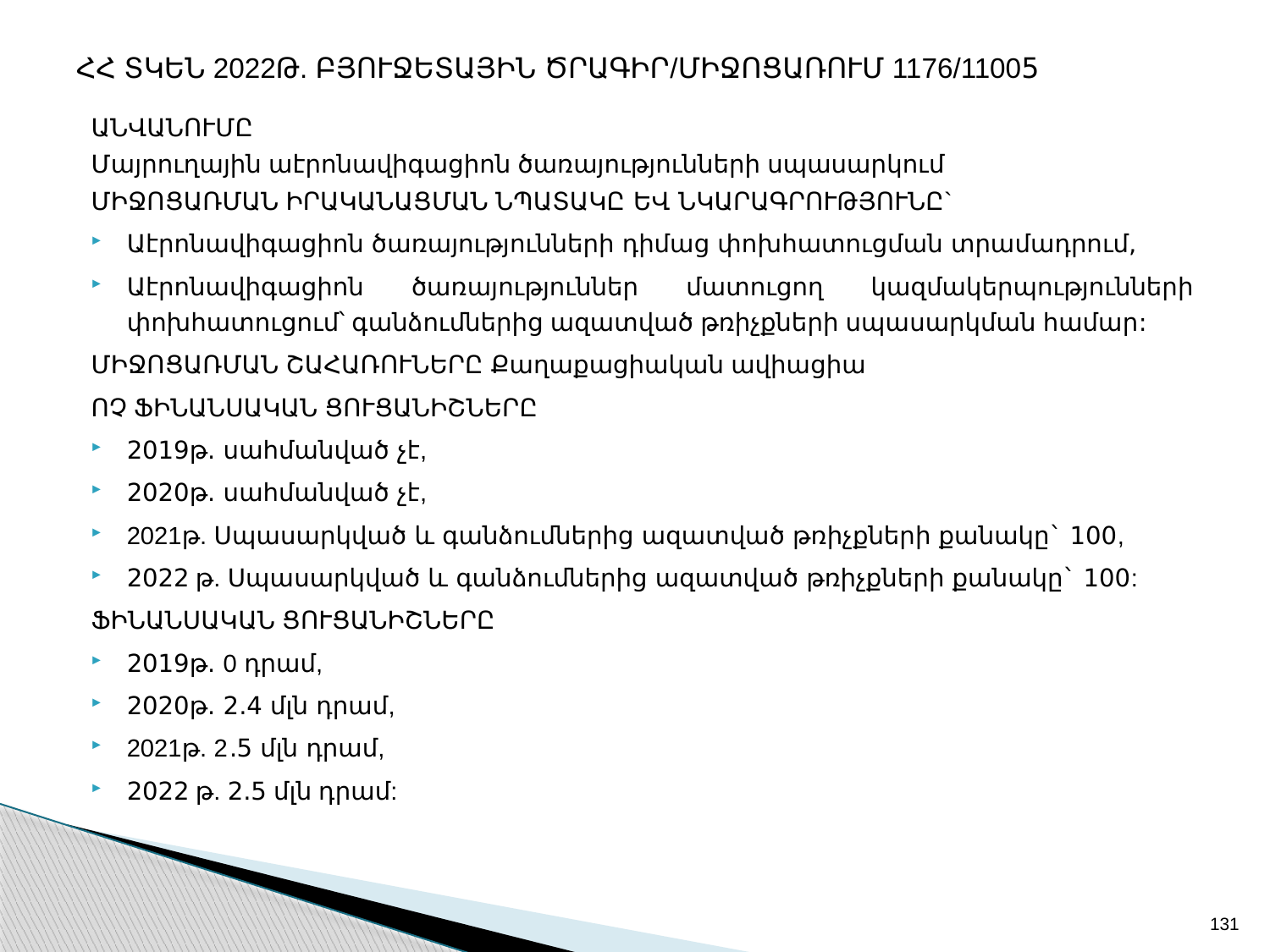

# ՀՀ ՏԿԵՆ 2022Թ. ԲՅՈՒՋԵՏԱՅԻՆ ԾՐԱԳԻՐ/ՄԻՋՈՑԱՌՈՒՄ 1176/11005
ԱՆՎԱՆՈՒՄԸ
Մայրուղային աէրոնավիգացիոն ծառայությունների սպասարկում
ՄԻՋՈՑԱՌՄԱՆ ԻՐԱԿԱՆԱՑՄԱՆ ՆՊԱՏԱԿԸ ԵՎ ՆԿԱՐԱԳՐՈՒԹՅՈՒՆԸ`
Աէրոնավիգացիոն ծառայությունների դիմաց փոխհատուցման տրամադրում,
Աէրոնավիգացիոն ծառայություններ մատուցող կազմակերպությունների փոխհատուցում՝ գանձումներից ազատված թռիչքների սպասարկման համար:
ՄԻՋՈՑԱՌՄԱՆ ՇԱՀԱՌՈՒՆԵՐԸ Քաղաքացիական ավիացիա
ՈՉ ՖԻՆԱՆՍԱԿԱՆ ՑՈՒՑԱՆԻՇՆԵՐԸ
2019թ. սահմանված չէ,
2020թ. սահմանված չէ,
2021թ. Սպասարկված և գանձումներից ազատված թռիչքների քանակը` 100,
2022 թ. Սպասարկված և գանձումներից ազատված թռիչքների քանակը` 100:
ՖԻՆԱՆՍԱԿԱՆ ՑՈՒՑԱՆԻՇՆԵՐԸ
2019թ. 0 դրամ,
2020թ. 2.4 մլն դրամ,
2021թ. 2.5 մլն դրամ,
2022 թ. 2.5 մլն դրամ:
131